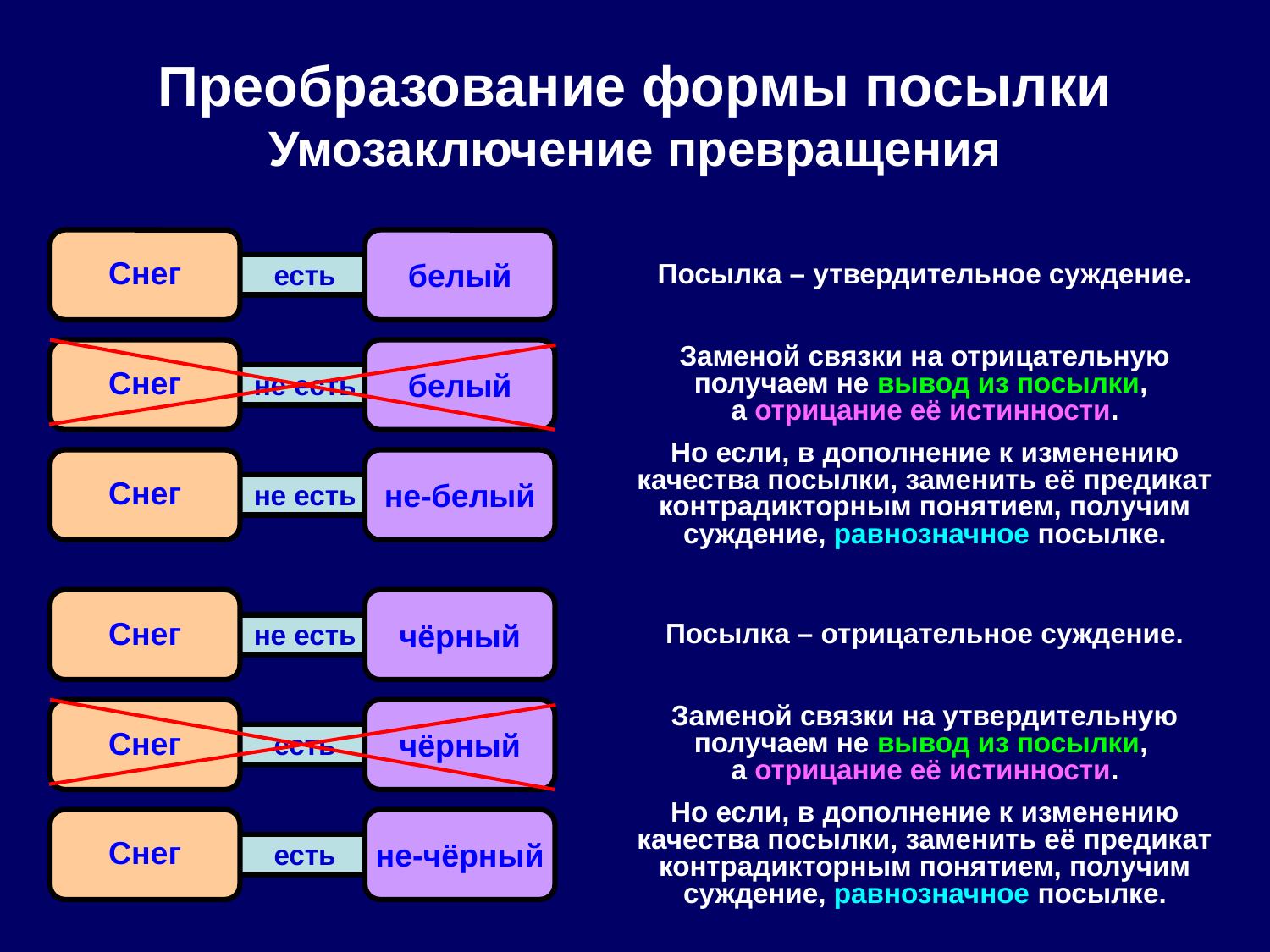

Преобразование формы посылки
Умозаключение превращения
Снег
белый
Посылка – утвердительное суждение.
есть
Снег
белый
Заменой связки на отрицательную получаем не вывод из посылки,
а отрицание её истинности.
не есть
Но если, в дополнение к изменению качества посылки, заменить её предикат контрадикторным понятием, получим суждение, равнозначное посылке.
Снег
не-белый
не есть
Снег
чёрный
Посылка – отрицательное суждение.
не есть
Снег
чёрный
Заменой связки на утвердительную получаем не вывод из посылки,
а отрицание её истинности.
есть
Но если, в дополнение к изменению качества посылки, заменить её предикат контрадикторным понятием, получим суждение, равнозначное посылке.
Снег
не-чёрный
есть